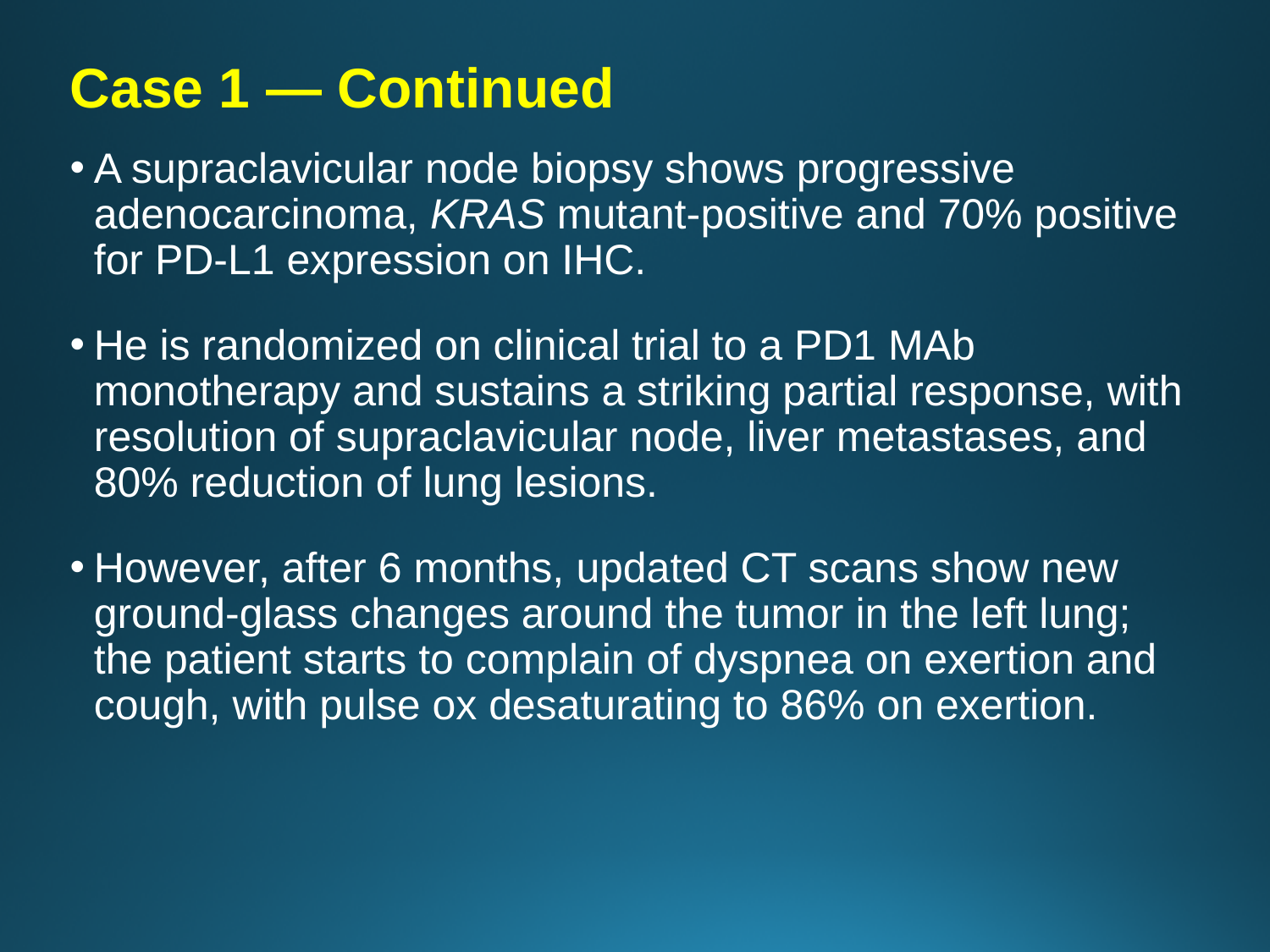

# Case 1 — Continued
A supraclavicular node biopsy shows progressive adenocarcinoma, KRAS mutant-positive and 70% positive for PD-L1 expression on IHC.
He is randomized on clinical trial to a PD1 MAb monotherapy and sustains a striking partial response, with resolution of supraclavicular node, liver metastases, and 80% reduction of lung lesions.
However, after 6 months, updated CT scans show new ground-glass changes around the tumor in the left lung; the patient starts to complain of dyspnea on exertion and cough, with pulse ox desaturating to 86% on exertion.